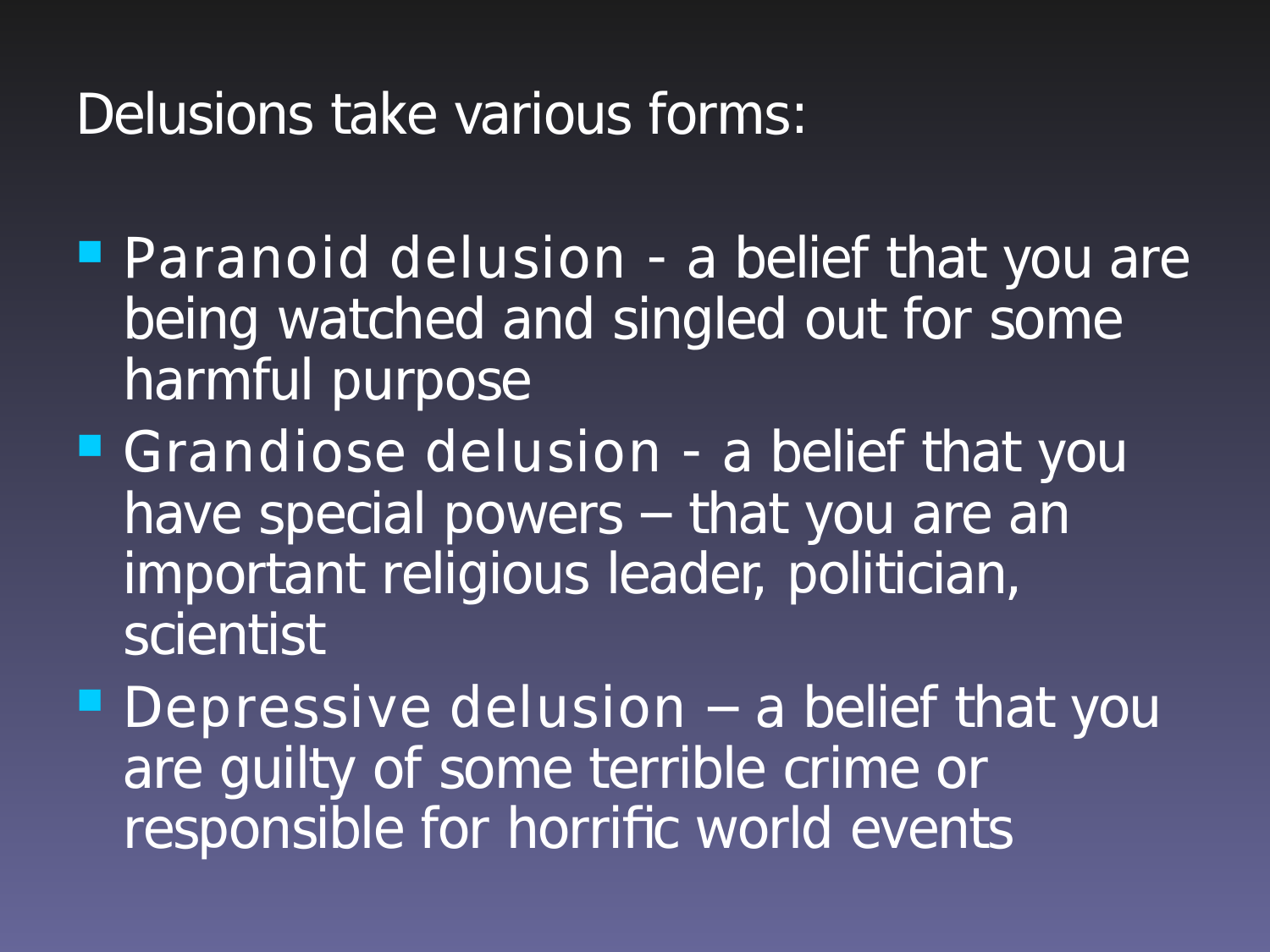

Delusions take various forms:

Paranoid delusion - a belief that you are being watched and singled out for some harmful purpose
Grandiose delusion - a belief that you have special powers – that you are an important religious leader, politician, scientist
Depressive delusion – a belief that you are guilty of some terrible crime or responsible for horrific world events